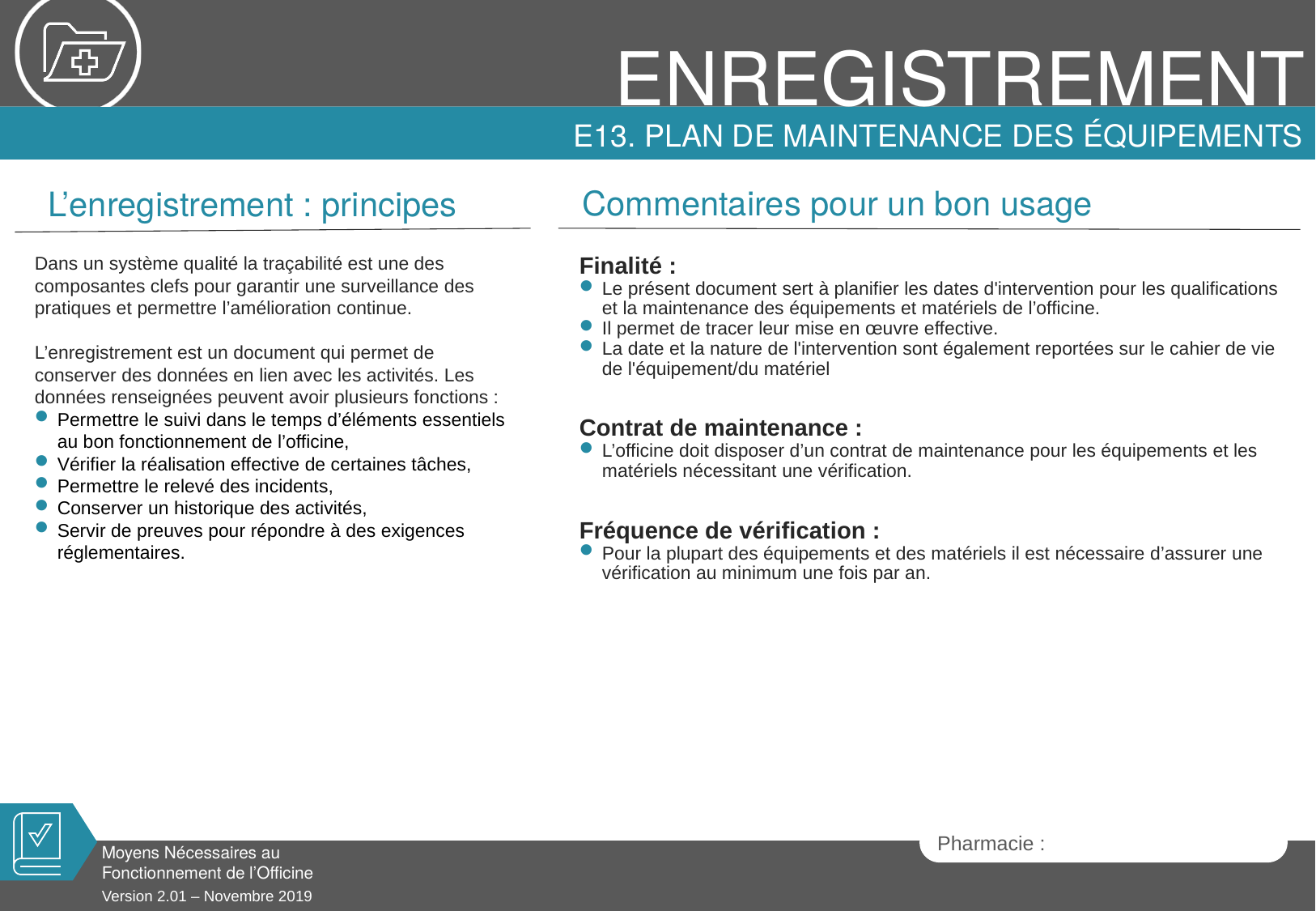

# E13. Plan de maintenance des équipements
Finalité :
Le présent document sert à planifier les dates d'intervention pour les qualifications et la maintenance des équipements et matériels de l’officine.
Il permet de tracer leur mise en œuvre effective.
La date et la nature de l'intervention sont également reportées sur le cahier de vie de l'équipement/du matériel

Contrat de maintenance :
L’officine doit disposer d’un contrat de maintenance pour les équipements et les matériels nécessitant une vérification.

Fréquence de vérification :
Pour la plupart des équipements et des matériels il est nécessaire d’assurer une vérification au minimum une fois par an.